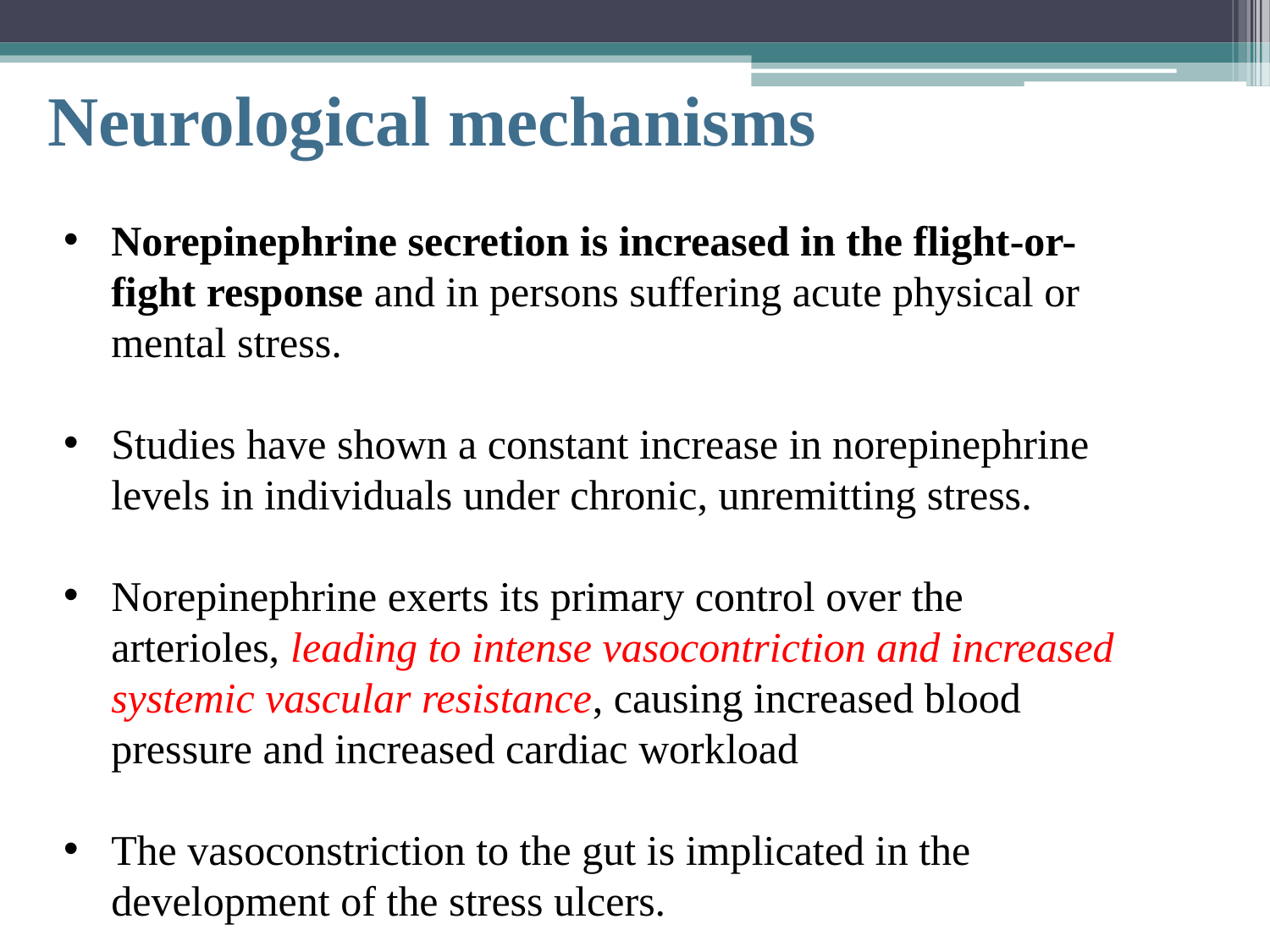

# Neurological mechanisms
Norepinephrine secretion is increased in the flight-or-fight response and in persons suffering acute physical or mental stress.

Studies have shown a constant increase in norepinephrine levels in individuals under chronic, unremitting stress.

Norepinephrine exerts its primary control over the arterioles, leading to intense vasocontriction and increased systemic vascular resistance, causing increased blood pressure and increased cardiac workload

The vasoconstriction to the gut is implicated in the development of the stress ulcers.